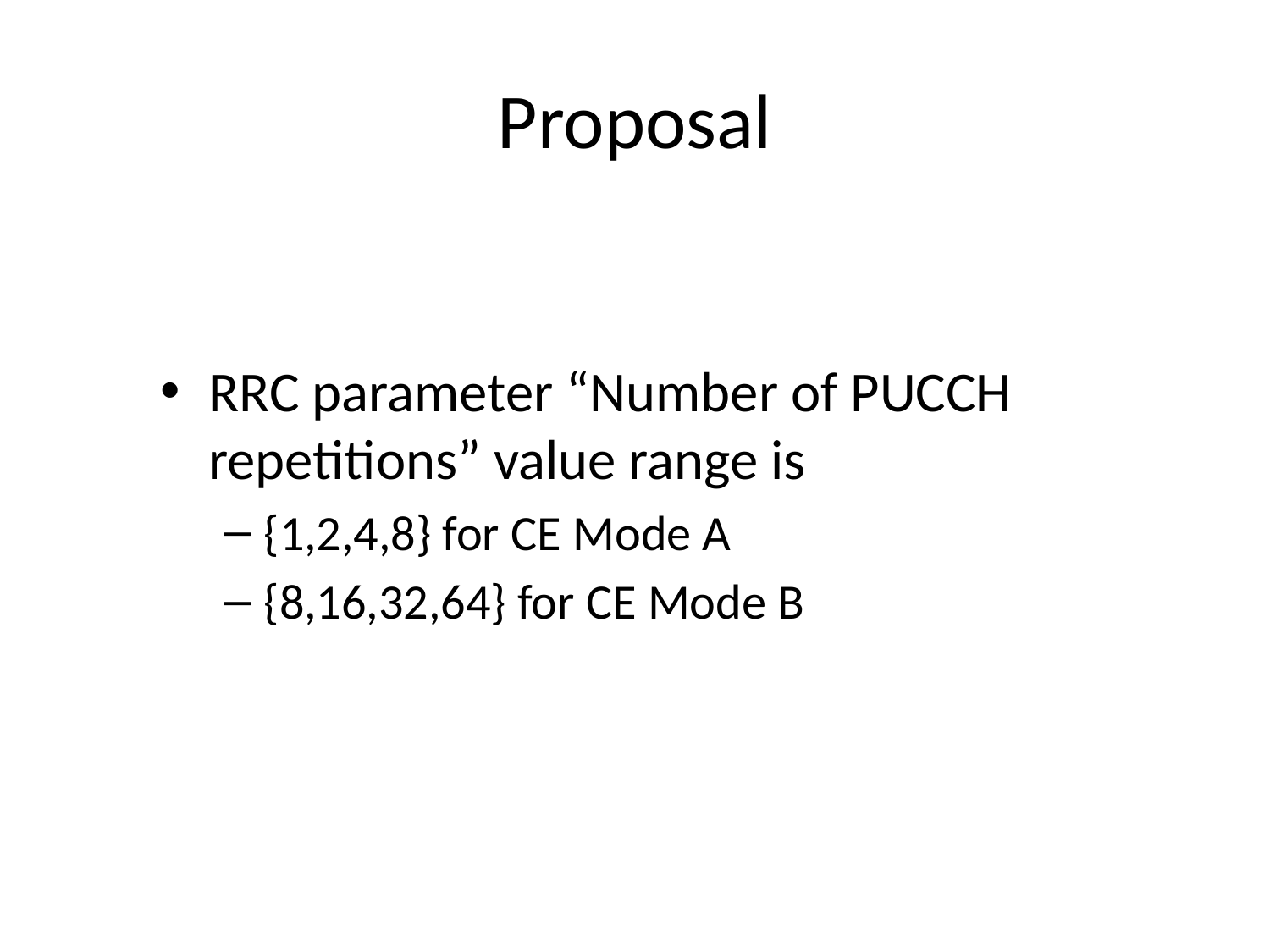

# Proposal
RRC parameter “Number of PUCCH repetitions” value range is
{1,2,4,8} for CE Mode A
{8,16,32,64} for CE Mode B